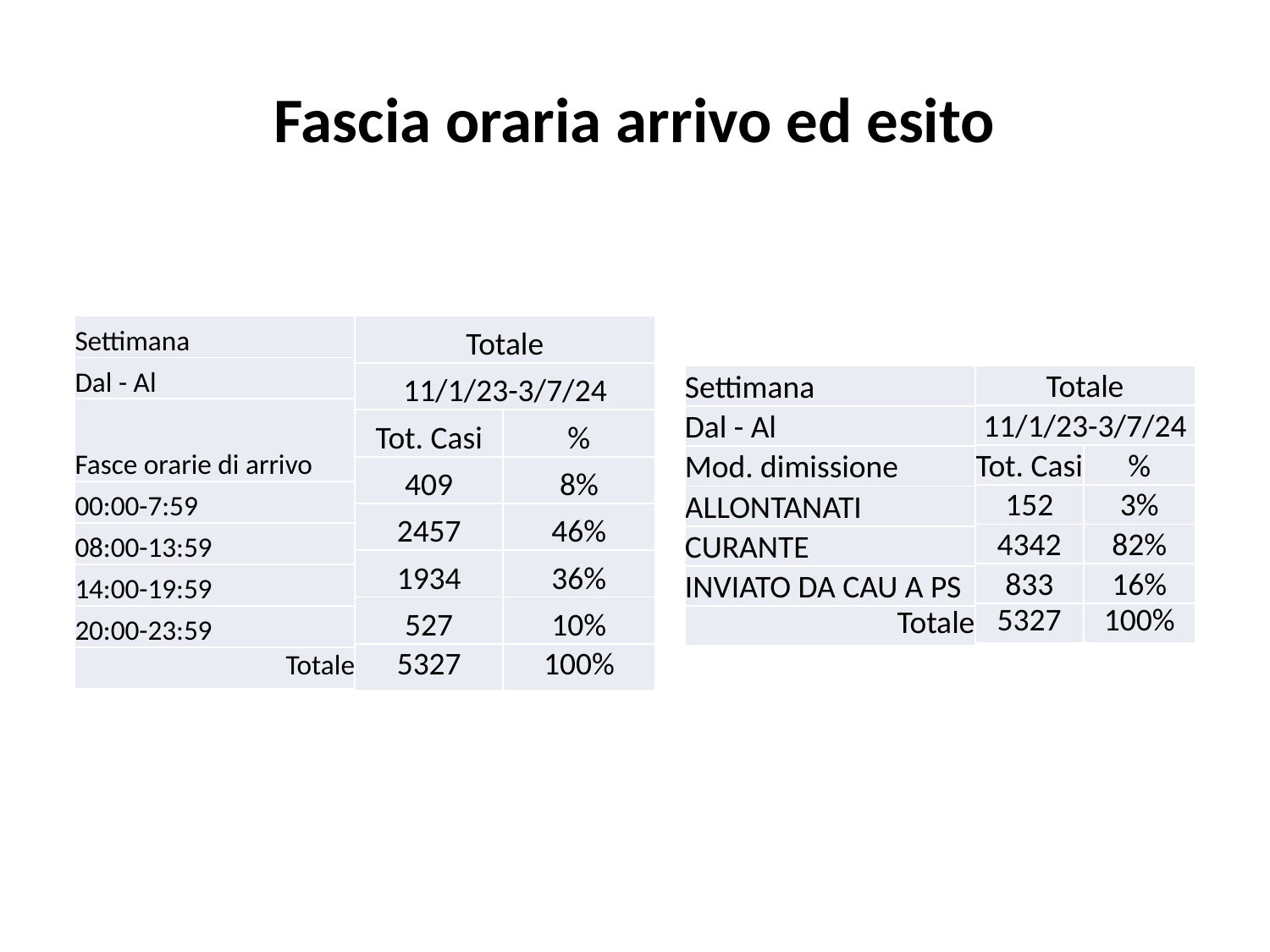

# Fascia oraria arrivo ed esito
| Settimana |
| --- |
| Dal - Al |
| Fasce orarie di arrivo |
| 00:00-7:59 |
| 08:00-13:59 |
| 14:00-19:59 |
| 20:00-23:59 |
| Totale |
| Totale |  |
| --- | --- |
| 11/1/23-3/7/24 |  |
| Tot. Casi | % |
| 409 | 8% |
| 2457 | 46% |
| 1934 | 36% |
| 527 | 10% |
| 5327 | 100% |
| Settimana |
| --- |
| Dal - Al |
| Mod. dimissione |
| ALLONTANATI |
| CURANTE |
| INVIATO DA CAU A PS |
| Totale |
| Totale |  |
| --- | --- |
| 11/1/23-3/7/24 |  |
| Tot. Casi | % |
| 152 | 3% |
| 4342 | 82% |
| 833 | 16% |
| 5327 | 100% |